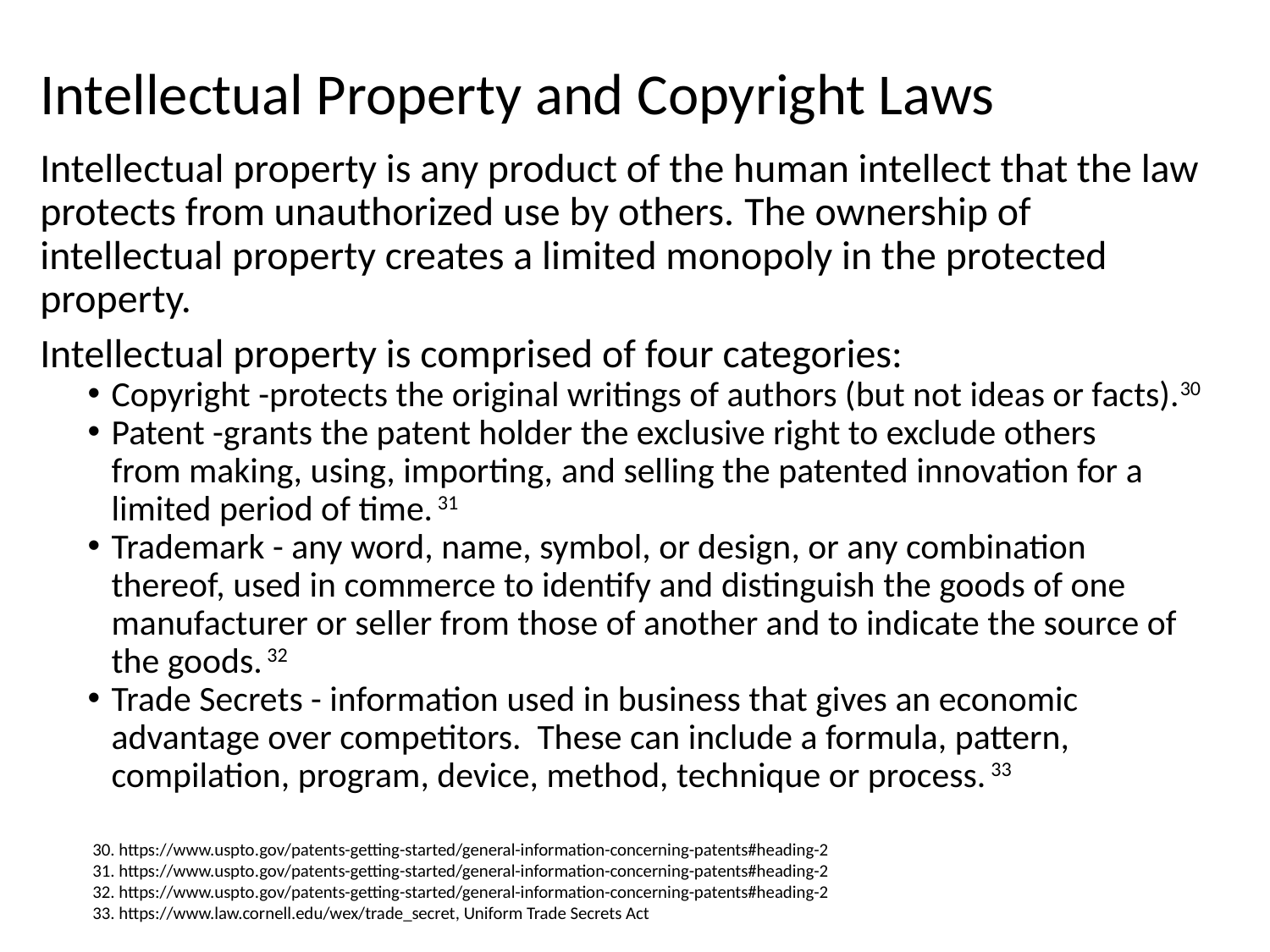

# Intellectual Property and Copyright Laws
Intellectual property is any product of the human intellect that the law protects from unauthorized use by others. The ownership of intellectual property creates a limited monopoly in the protected property.
Intellectual property is comprised of four categories:
Copyright -protects the original writings of authors (but not ideas or facts).30
Patent -grants the patent holder the exclusive right to exclude others from making, using, importing, and selling the patented innovation for a limited period of time. 31
Trademark - any word, name, symbol, or design, or any combination thereof, used in commerce to identify and distinguish the goods of one manufacturer or seller from those of another and to indicate the source of the goods. 32
Trade Secrets - information used in business that gives an economic advantage over competitors.  These can include a formula, pattern, compilation, program, device, method, technique or process. 33
30. https://www.uspto.gov/patents-getting-started/general-information-concerning-patents#heading-2
31. https://www.uspto.gov/patents-getting-started/general-information-concerning-patents#heading-2
32. https://www.uspto.gov/patents-getting-started/general-information-concerning-patents#heading-2
33. https://www.law.cornell.edu/wex/trade_secret, Uniform Trade Secrets Act